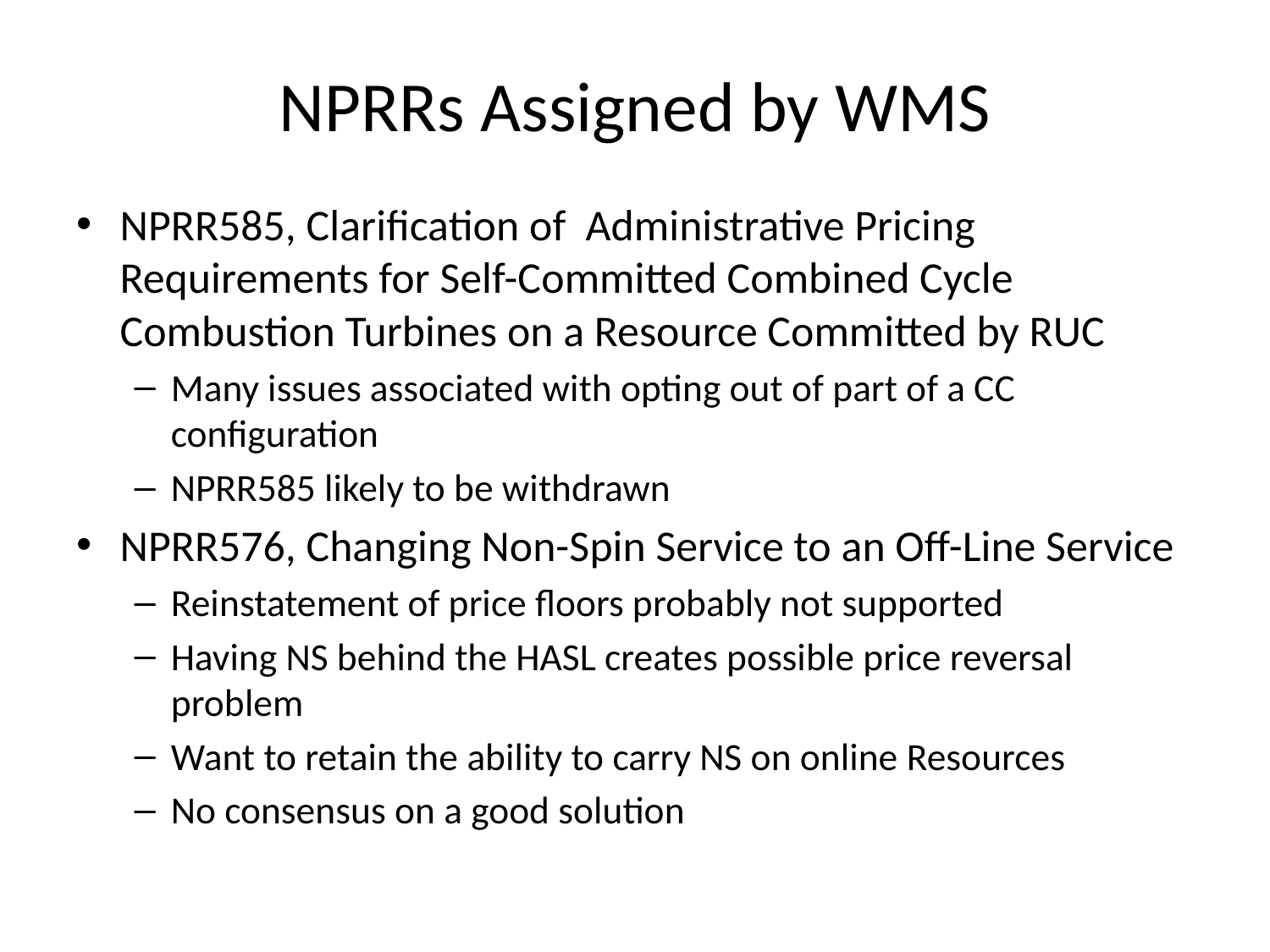

# NPRRs Assigned by WMS
NPRR585, Clarification of  Administrative Pricing Requirements for Self-Committed Combined Cycle Combustion Turbines on a Resource Committed by RUC
Many issues associated with opting out of part of a CC configuration
NPRR585 likely to be withdrawn
NPRR576, Changing Non-Spin Service to an Off-Line Service
Reinstatement of price floors probably not supported
Having NS behind the HASL creates possible price reversal problem
Want to retain the ability to carry NS on online Resources
No consensus on a good solution